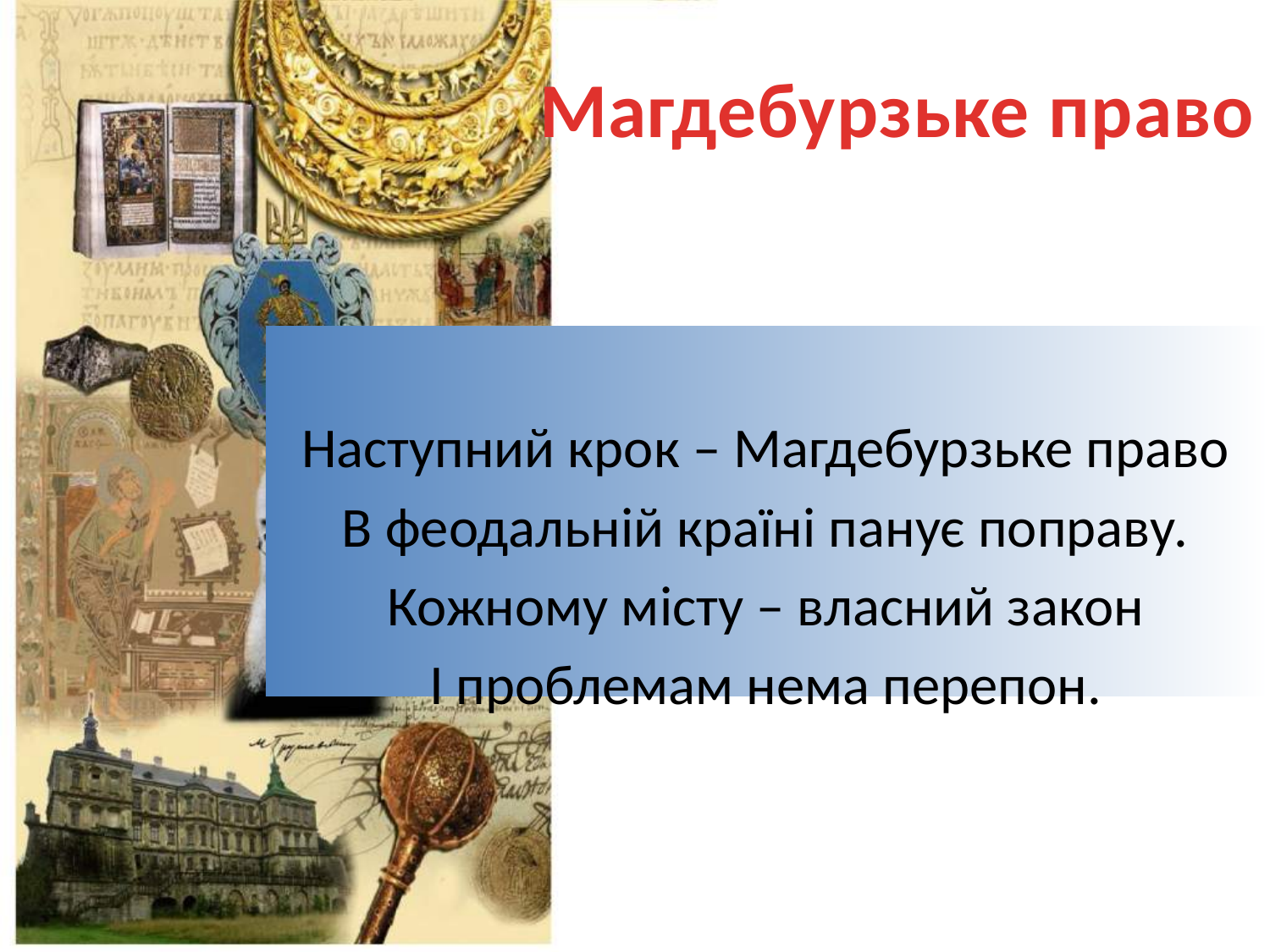

# Магдебурзьке право

Наступний крок – Магдебурзьке право
В феодальній країні панує поправу.
Кожному місту – власний закон
І проблемам нема перепон.